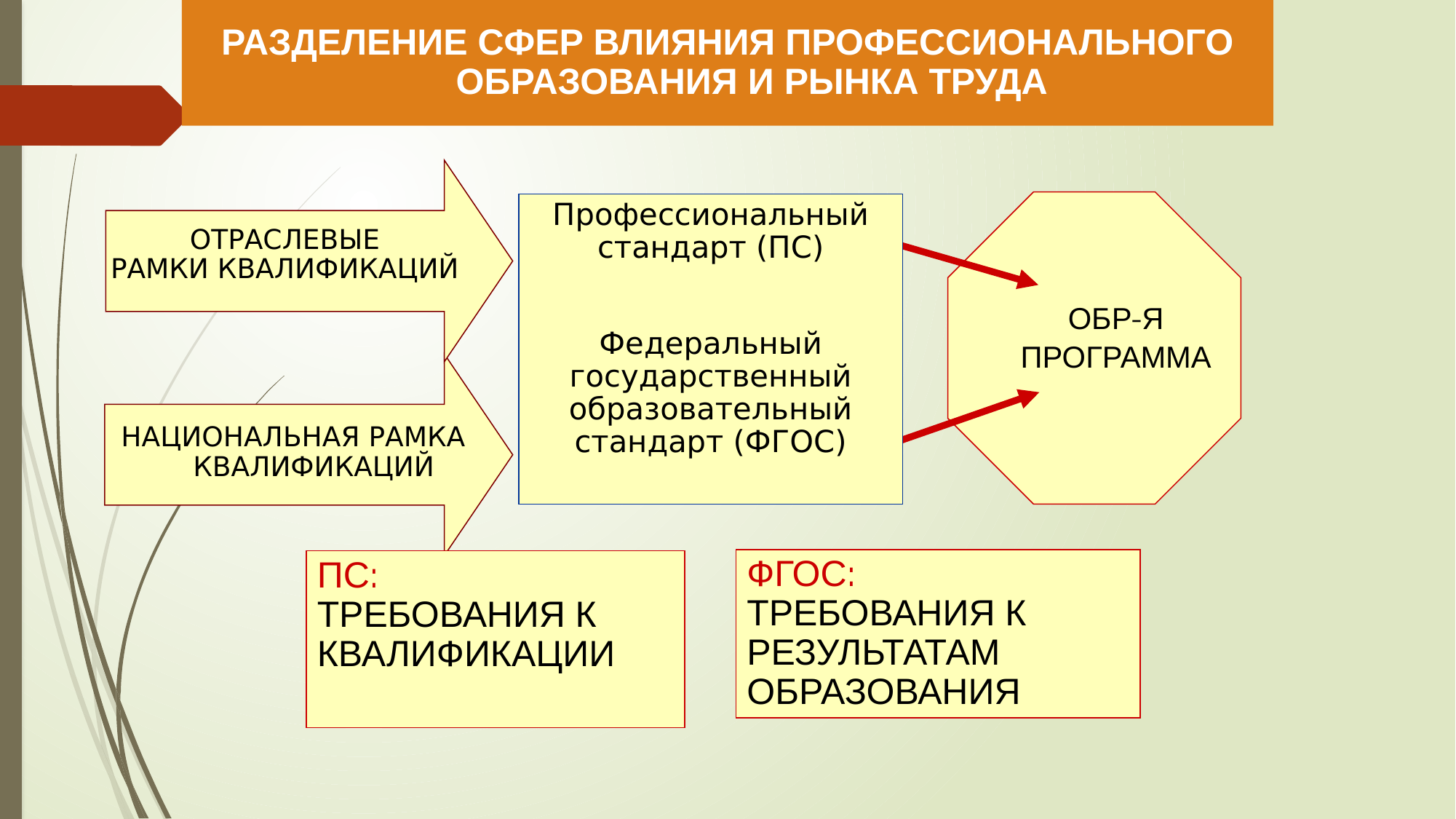

РАЗДЕЛЕНИЕ СФЕР ВЛИЯНИЯ ПРОФЕССИОНАЛЬНОГО ОБРАЗОВАНИЯ И РЫНКА ТРУДА

Профессиональный стандарт (ПС)

Федеральный государственный образовательный стандарт (ФГОС)

ОТРАСЛЕВЫЕ
РАМКИ КВАЛИФИКАЦИЙ
ОБР-Я
ПРОГРАММА

НАЦИОНАЛЬНАЯ РАМКА КВАЛИФИКАЦИЙ
ФГОС:
ТРЕБОВАНИЯ К РЕЗУЛЬТАТАМ ОБРАЗОВАНИЯ
ПС:
ТРЕБОВАНИЯ К КВАЛИФИКАЦИИ